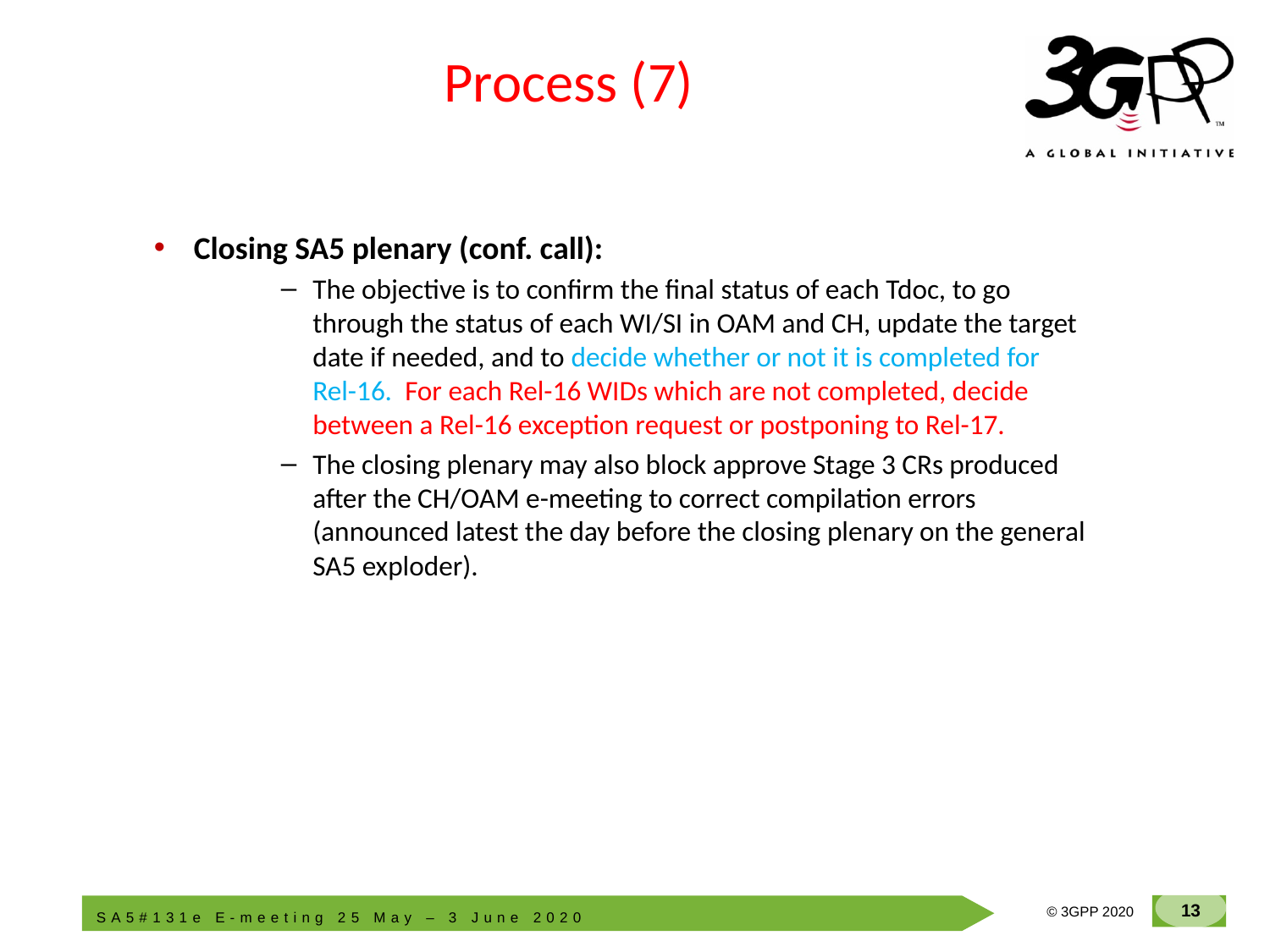

# Process (7)
Closing SA5 plenary (conf. call):
The objective is to confirm the final status of each Tdoc, to go through the status of each WI/SI in OAM and CH, update the target date if needed, and to decide whether or not it is completed for Rel-16.  For each Rel-16 WIDs which are not completed, decide between a Rel-16 exception request or postponing to Rel-17.
The closing plenary may also block approve Stage 3 CRs produced after the CH/OAM e-meeting to correct compilation errors (announced latest the day before the closing plenary on the general SA5 exploder).